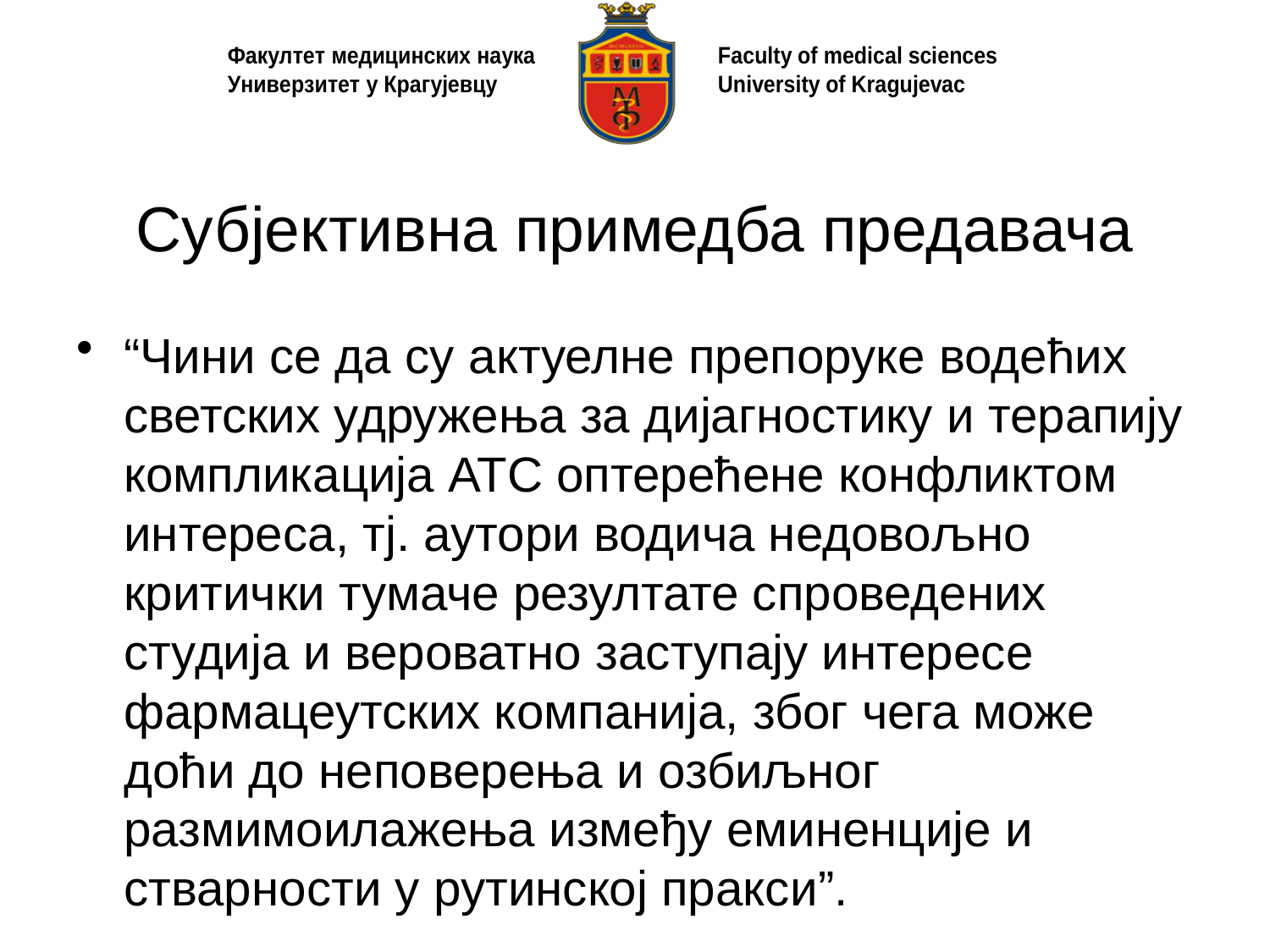

# Субјективна примедба предавача
“Чини се да су актуелне препоруке водећих светских удружења за дијагностику и терапију компликација АТС оптерећене конфликтом интереса, тј. аутори водича недовољно критички тумаче резултате спроведених студија и вероватно заступају интересе фармацеутских компанија, због чега може доћи до неповерења и озбиљног размимоилажења између еминенције и стварности у рутинској пракси”.